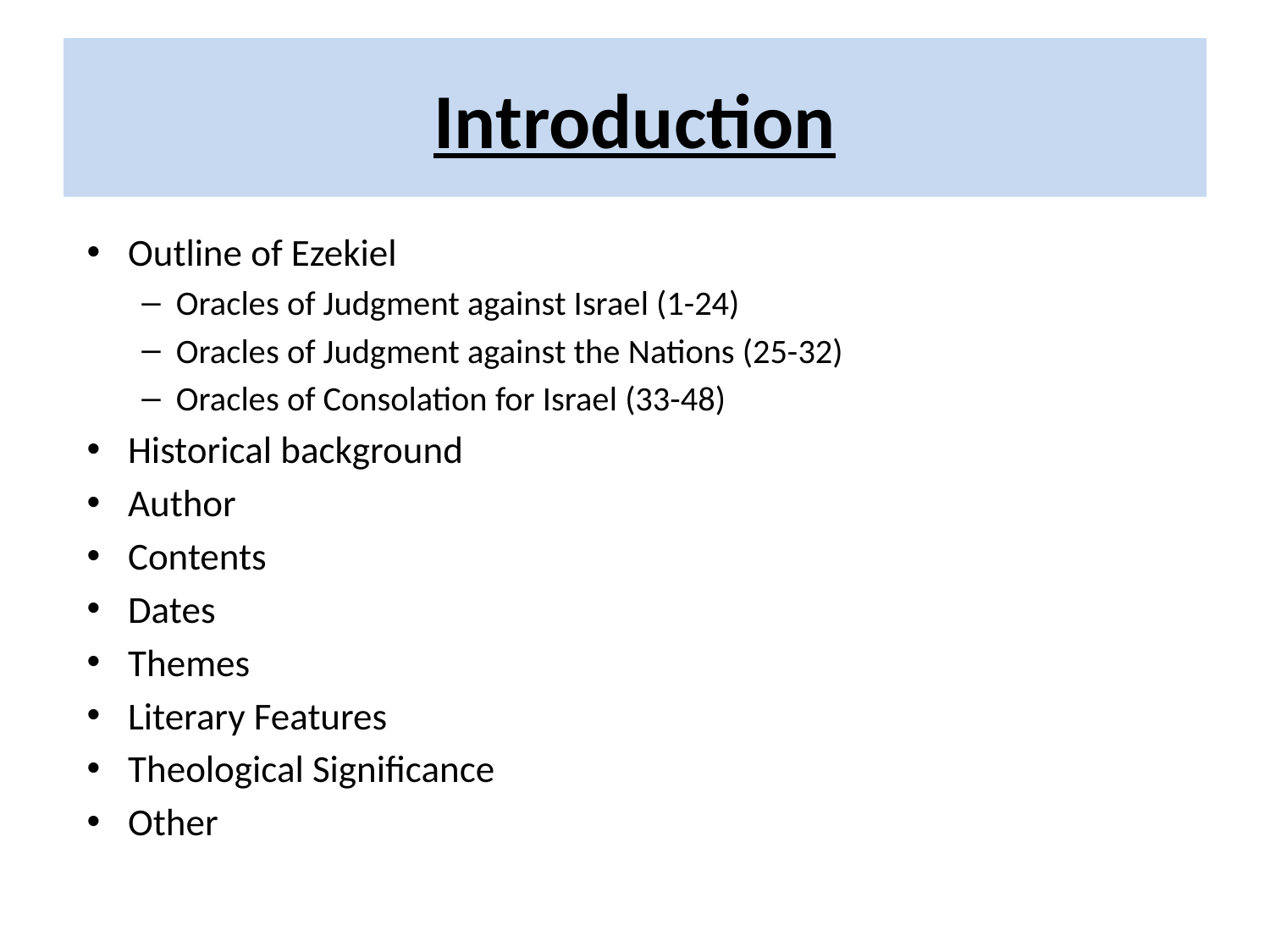

# Introduction
Outline of Ezekiel
Oracles of Judgment against Israel (1-24)
Oracles of Judgment against the Nations (25-32)
Oracles of Consolation for Israel (33-48)
Historical background
Author
Contents
Dates
Themes
Literary Features
Theological Significance
Other